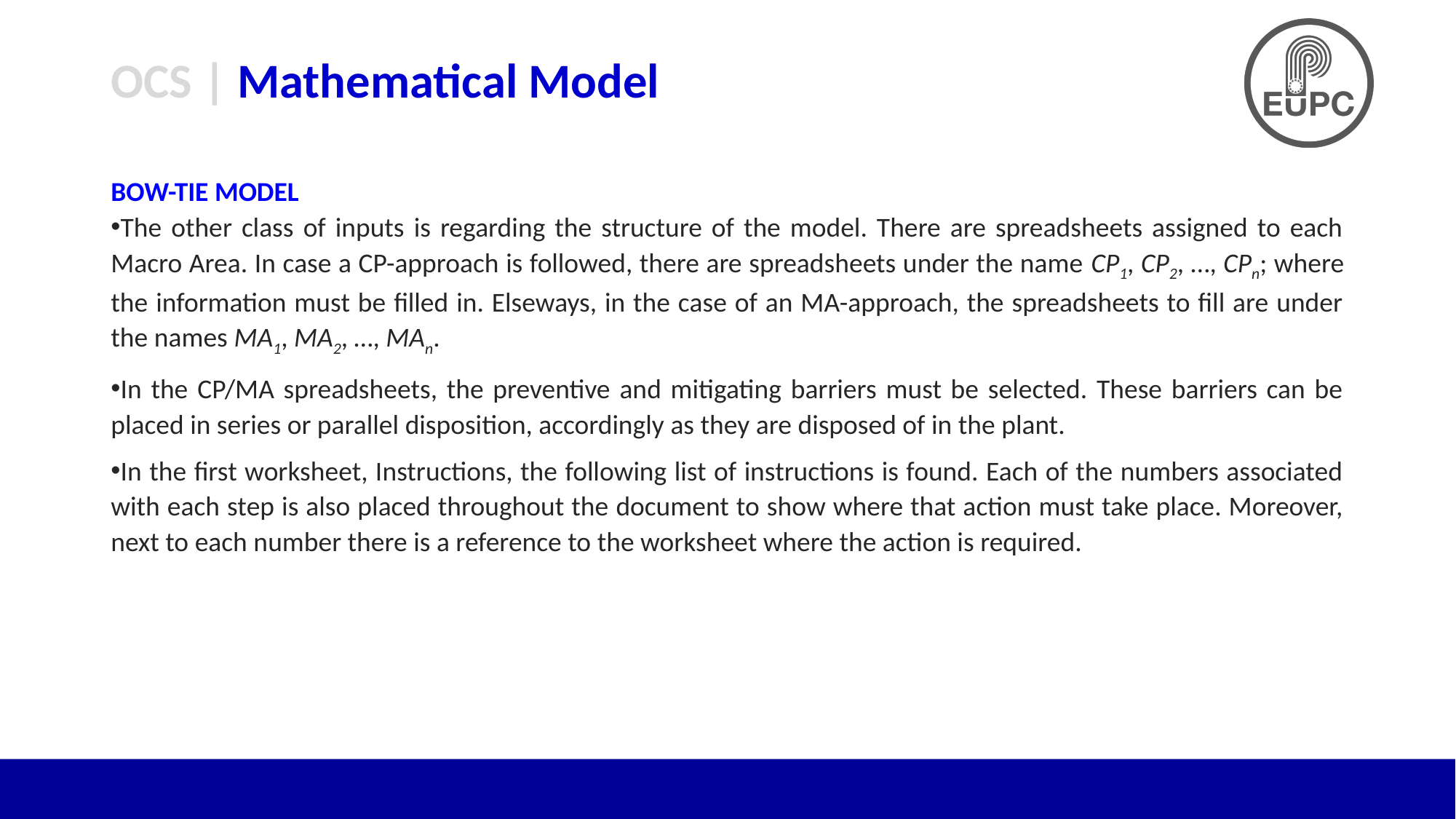

# OCS | Mathematical Model
BOW-TIE MODEL
The other class of inputs is regarding the structure of the model. There are spreadsheets assigned to each Macro Area. In case a CP-approach is followed, there are spreadsheets under the name CP1, CP2, …, CPn; where the information must be filled in. Elseways, in the case of an MA-approach, the spreadsheets to fill are under the names MA1, MA2, …, MAn.
In the CP/MA spreadsheets, the preventive and mitigating barriers must be selected. These barriers can be placed in series or parallel disposition, accordingly as they are disposed of in the plant.
In the first worksheet, Instructions, the following list of instructions is found. Each of the numbers associated with each step is also placed throughout the document to show where that action must take place. Moreover, next to each number there is a reference to the worksheet where the action is required.